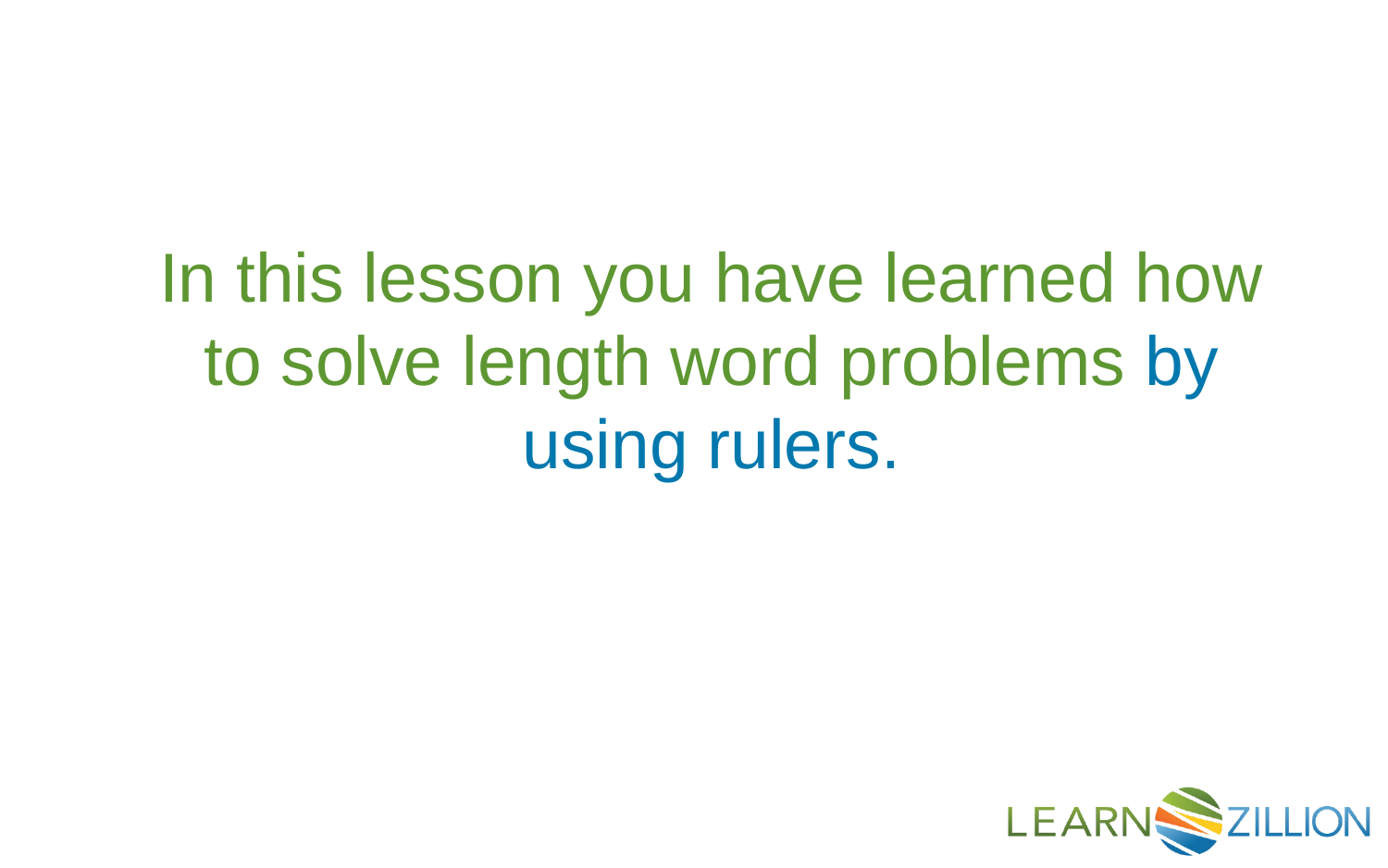

In this lesson you have learned how to solve length word problems by using rulers.